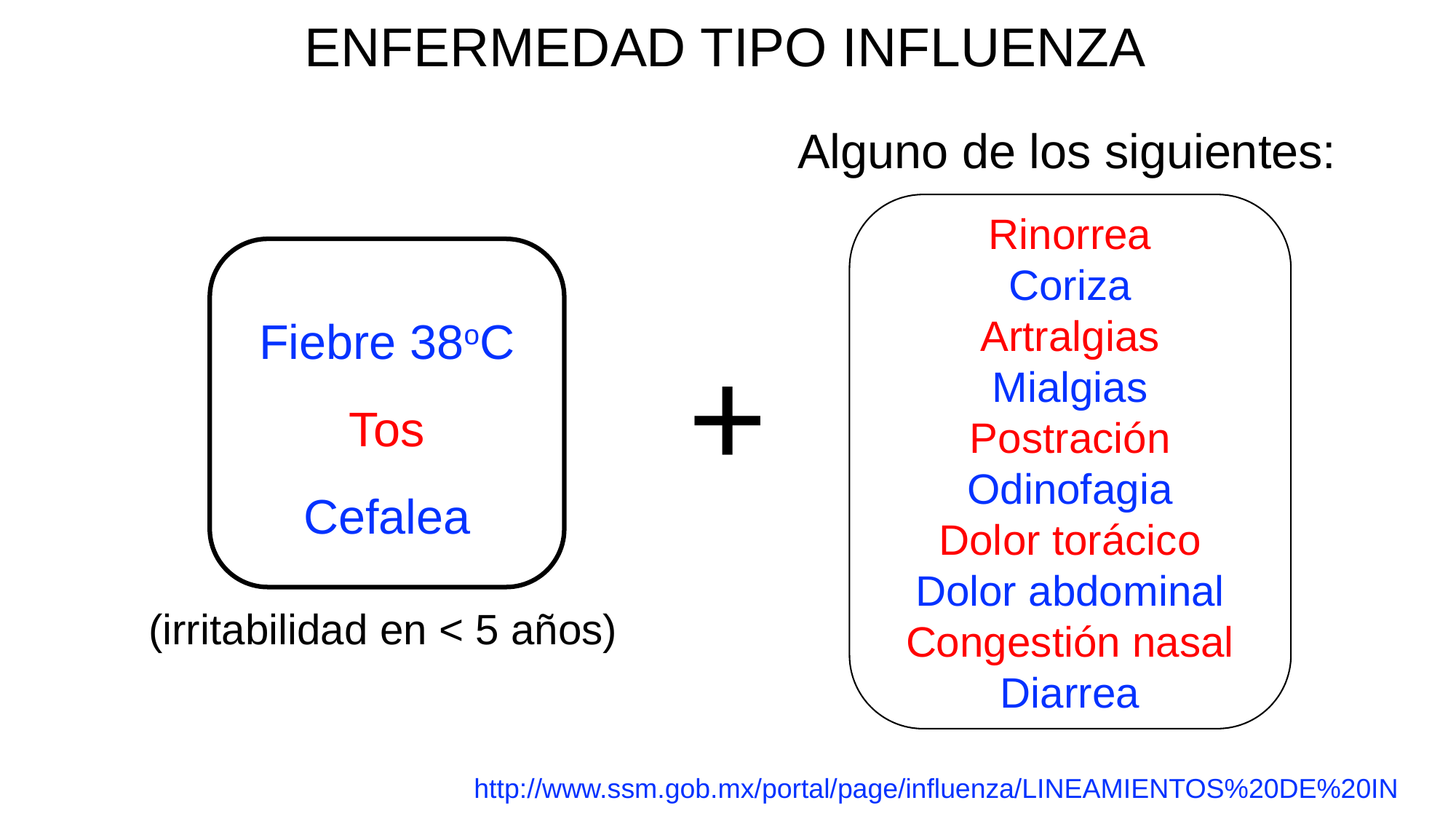

# ENFERMEDAD TIPO INFLUENZA
Alguno de los siguientes:
Rinorrea
Coriza
Artralgias
Mialgias
Postración
Odinofagia
Dolor torácico
Dolor abdominal
Congestión nasal
Diarrea
Fiebre 38oC
Tos
Cefalea
(irritabilidad en < 5 años)
+
http://www.ssm.gob.mx/portal/page/influenza/LINEAMIENTOS%20DE%20IN